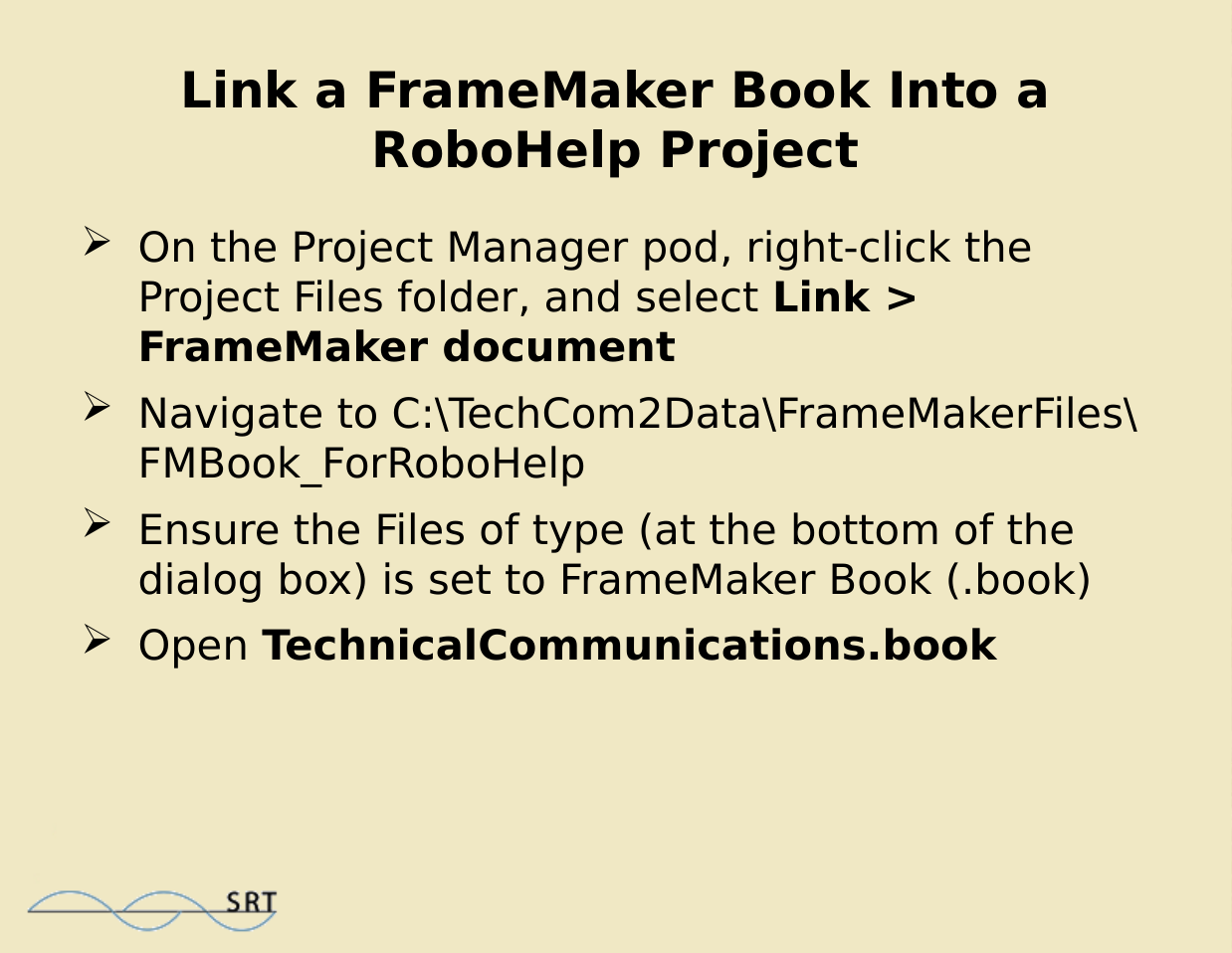

# Link a FrameMaker Book Into a RoboHelp Project
On the Project Manager pod, right-click the Project Files folder, and select Link > FrameMaker document
Navigate to C:\TechCom2Data\FrameMakerFiles\ FMBook_ForRoboHelp
Ensure the Files of type (at the bottom of the dialog box) is set to FrameMaker Book (.book)
Open TechnicalCommunications.book